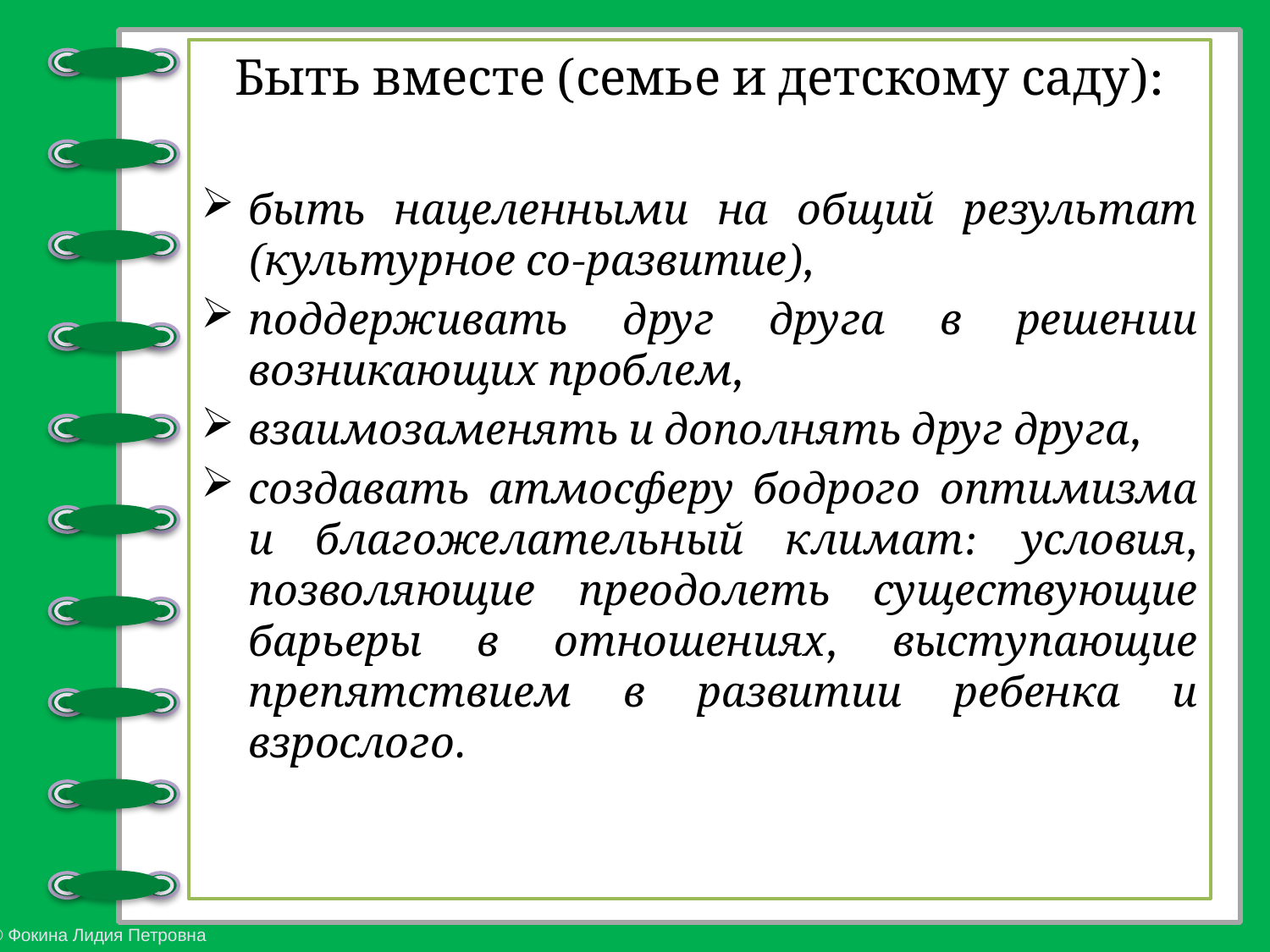

Быть вместе (семье и детскому саду):

быть нацеленными на общий результат (культурное со-развитие),
поддерживать друг друга в решении возникающих проблем,
взаимозаменять и дополнять друг друга,
создавать атмосферу бодрого оптимизма и благожелательный климат: условия, позволяющие преодолеть существующие барьеры в отношениях, выступающие препятствием в развитии ребенка и взрослого.